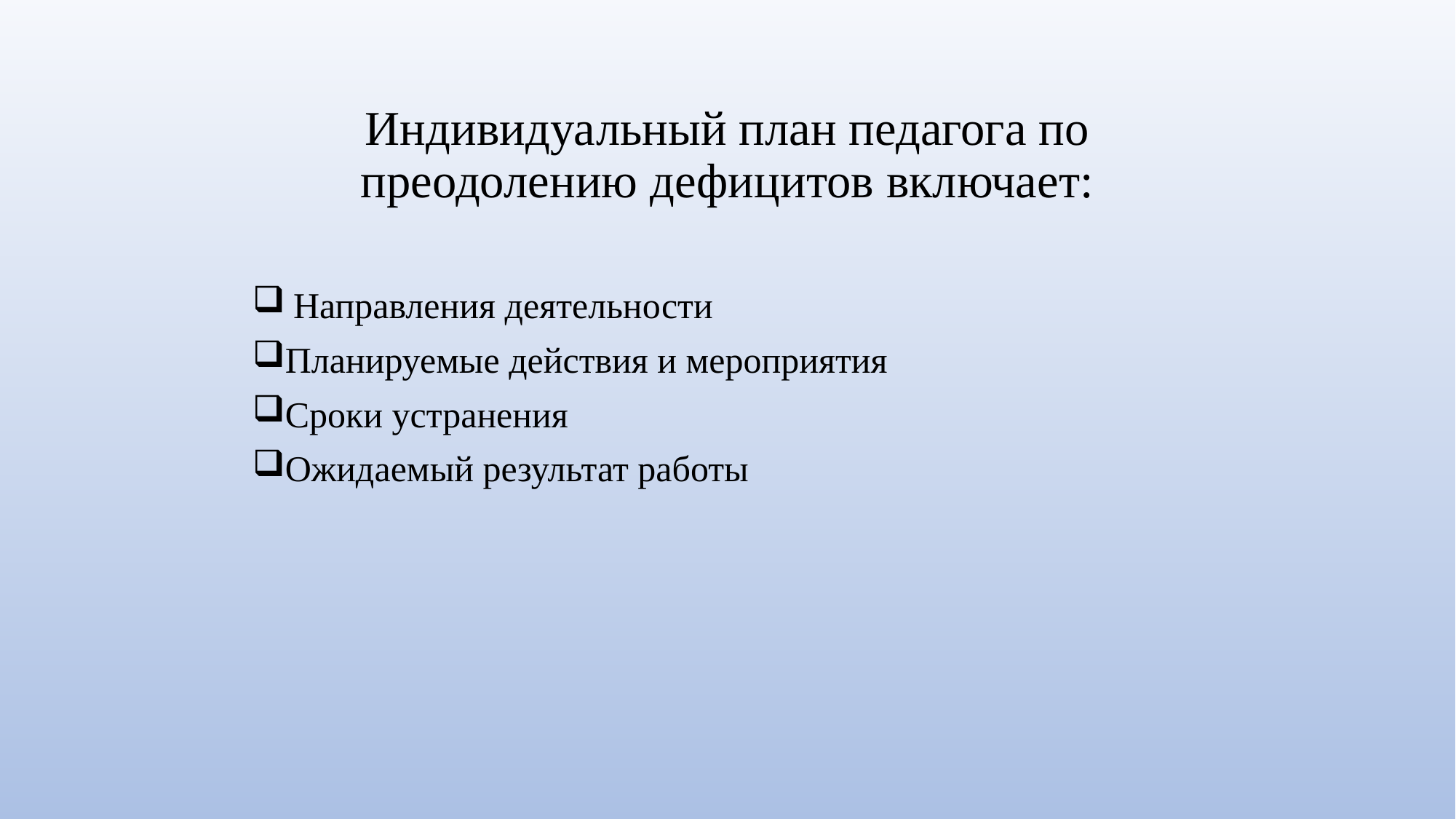

# Индивидуальный план педагога по преодолению дефицитов включает:
 Направления деятельности
Планируемые действия и мероприятия
Сроки устранения
Ожидаемый результат работы